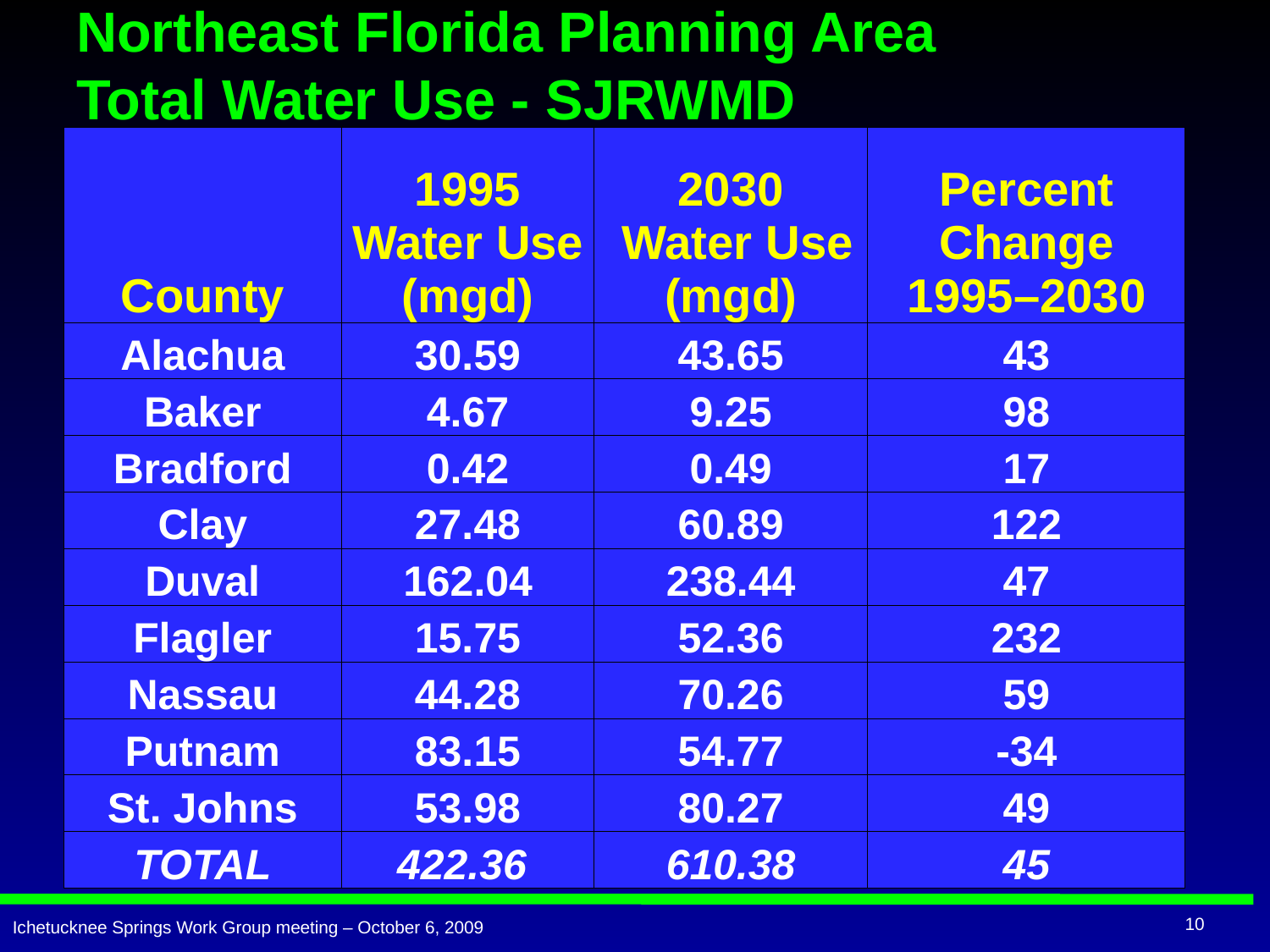

# Northeast Florida Planning Area Total Water Use - SJRWMD
| County | 1995 Water Use (mgd) | 2030 Water Use (mgd) | Percent Change 1995–2030 |
| --- | --- | --- | --- |
| Alachua | 30.59 | 43.65 | 43 |
| Baker | 4.67 | 9.25 | 98 |
| Bradford | 0.42 | 0.49 | 17 |
| Clay | 27.48 | 60.89 | 122 |
| Duval | 162.04 | 238.44 | 47 |
| Flagler | 15.75 | 52.36 | 232 |
| Nassau | 44.28 | 70.26 | 59 |
| Putnam | 83.15 | 54.77 | -34 |
| St. Johns | 53.98 | 80.27 | 49 |
| TOTAL | 422.36 | 610.38 | 45 |
10
Ichetucknee Springs Work Group meeting – October 6, 2009